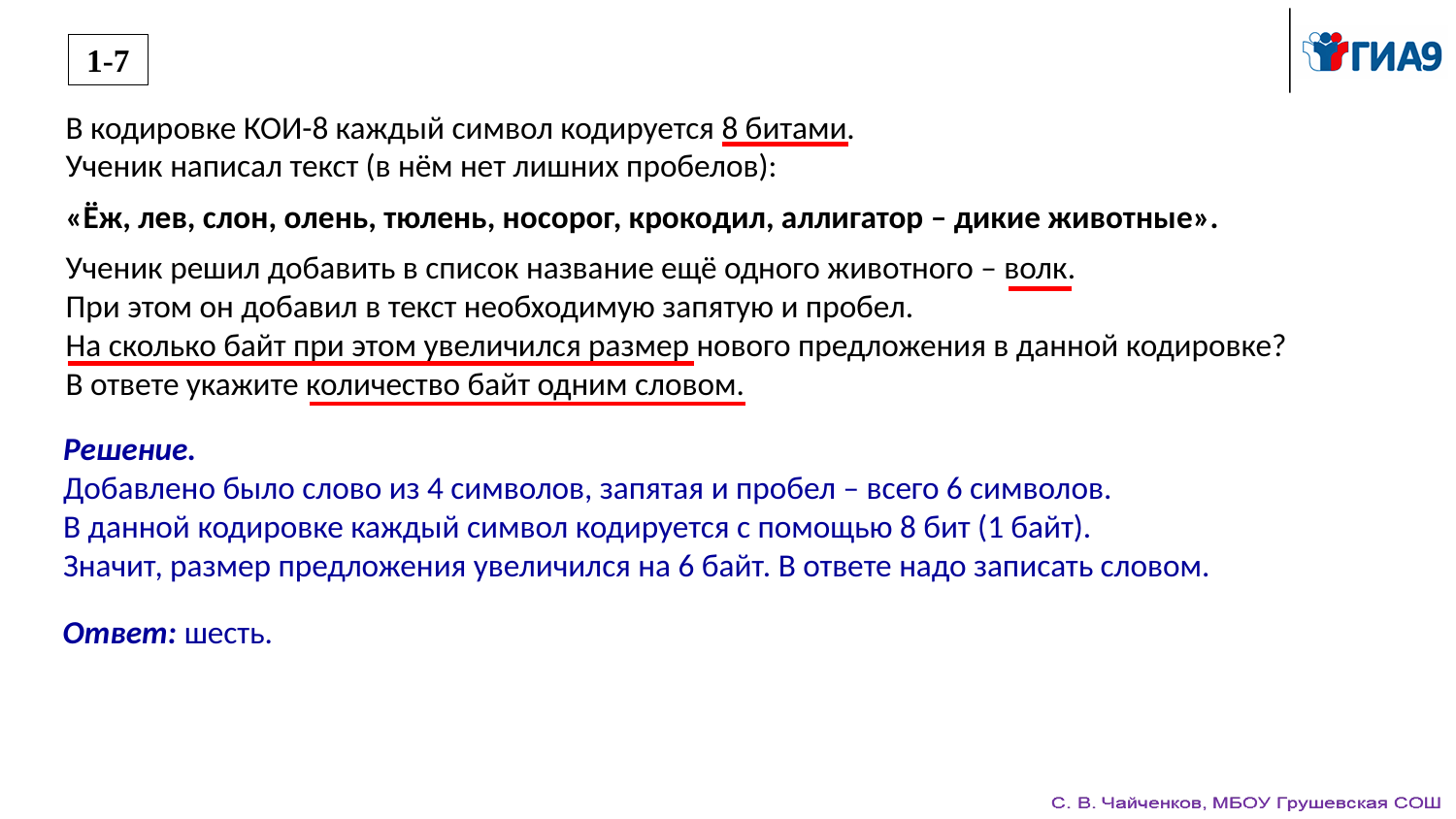

1-7
В кодировке КОИ-8 каждый символ кодируется 8 битами.
Ученик написал текст (в нём нет лишних пробелов):
«Ёж, лев, слон, олень, тюлень, носорог, крокодил, аллигатор – дикие животные».
Ученик решил добавить в список название ещё одного животного – волк.
При этом он добавил в текст необходимую запятую и пробел.
На сколько байт при этом увеличился размер нового предложения в данной кодировке?
В ответе укажите количество байт одним словом.
Решение.
Добавлено было слово из 4 символов, запятая и пробел – всего 6 символов.
В данной кодировке каждый символ кодируется с помощью 8 бит (1 байт).
Значит, размер предложения увеличился на 6 байт. В ответе надо записать словом.
Ответ: шесть.